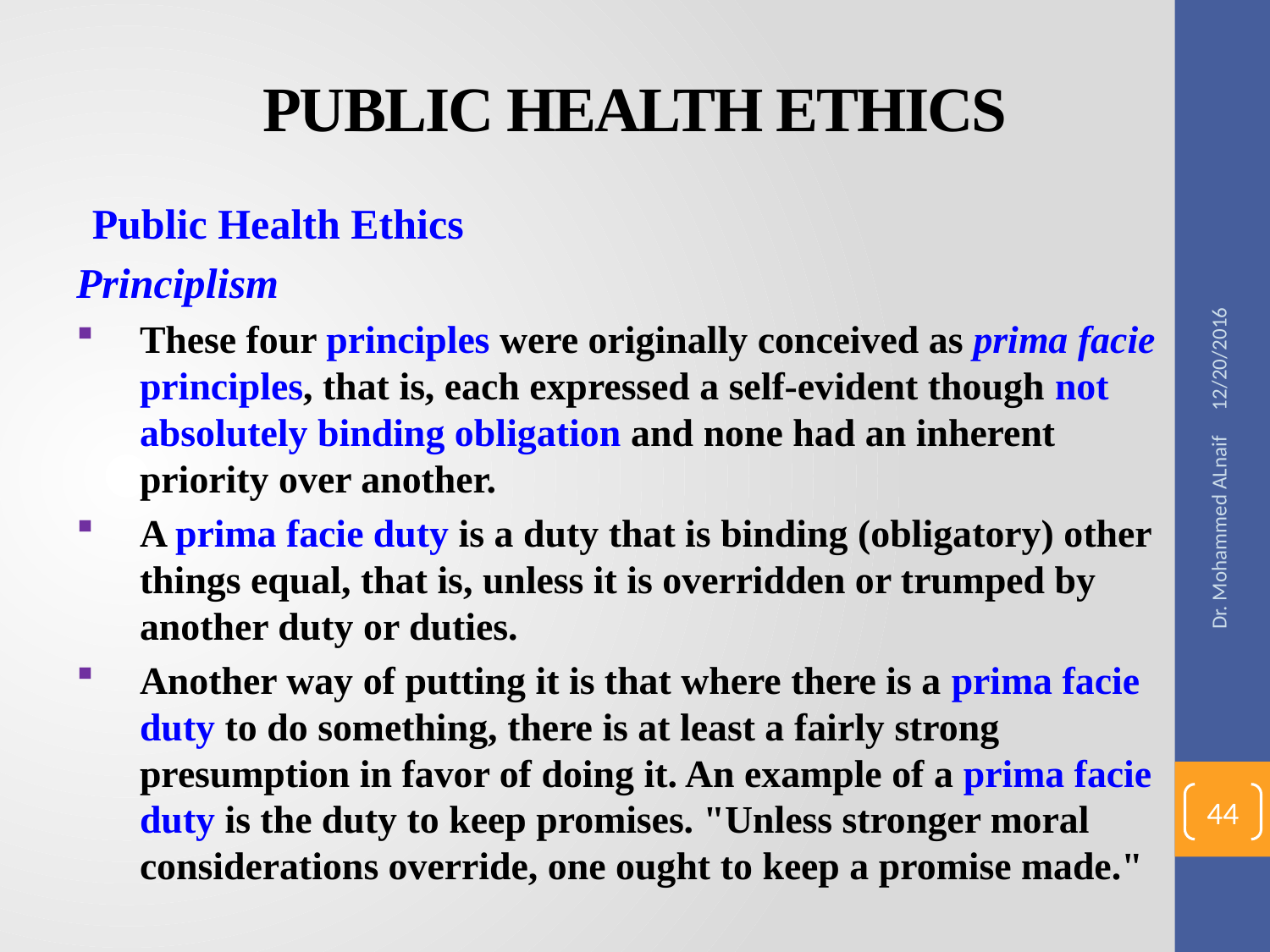

# PUBLIC HEALTH ETHICS
Public Health Ethics
Principlism
These four principles were originally conceived as prima facie principles, that is, each expressed a self-evident though not absolutely binding obligation and none had an inherent priority over another.
A prima facie duty is a duty that is binding (obligatory) other things equal, that is, unless it is overridden or trumped by another duty or duties.
Another way of putting it is that where there is a prima facie duty to do something, there is at least a fairly strong presumption in favor of doing it. An example of a prima facie duty is the duty to keep promises. "Unless stronger moral considerations override, one ought to keep a promise made."
12/20/2016
Dr. Mohammed ALnaif
44